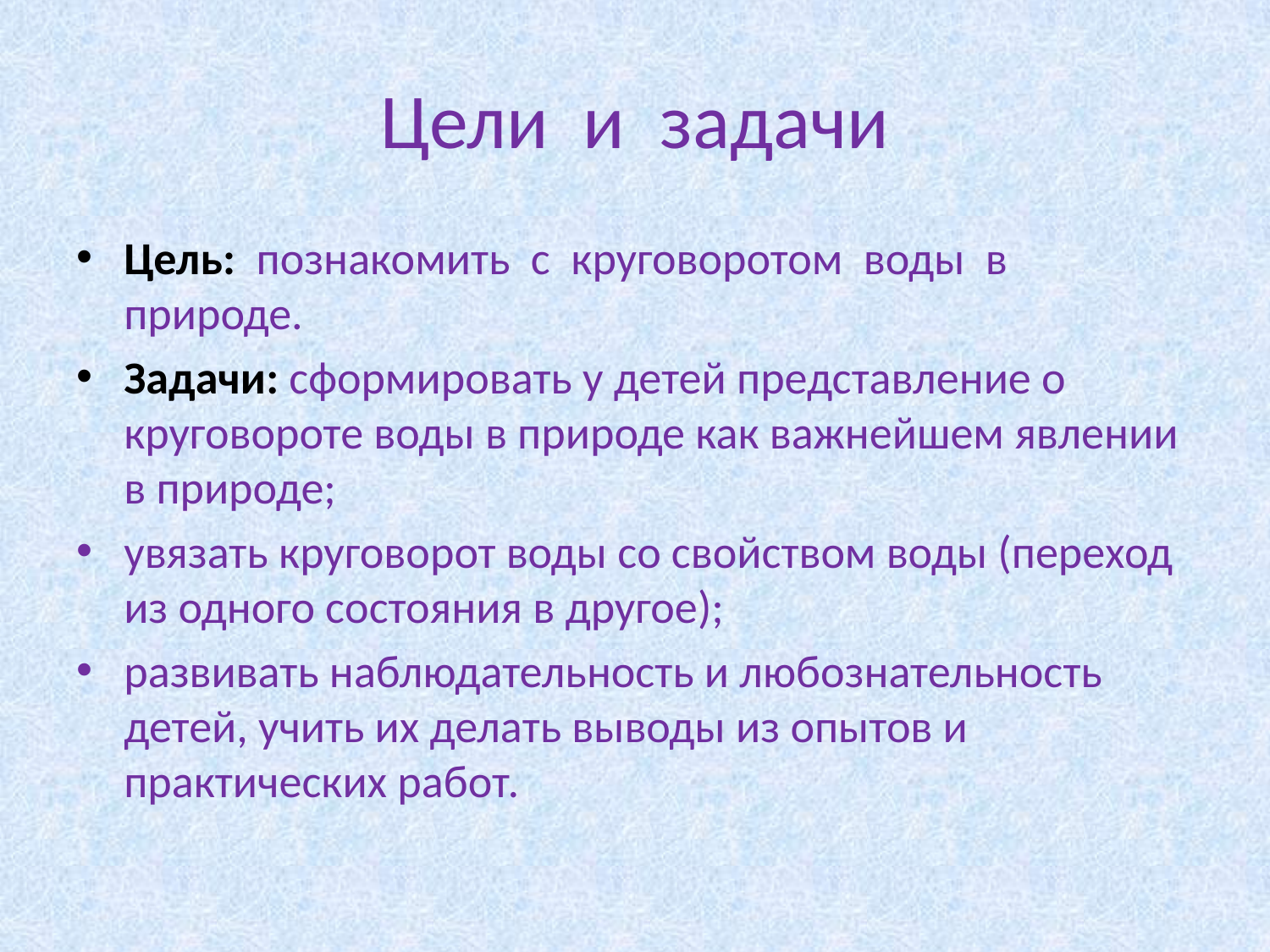

# Цели  и  задачи
Цель:  познакомить  с  круговоротом  воды  в  природе.
Задачи: сформировать у детей представление о круговороте воды в природе как важнейшем явлении в природе;
увязать круговорот воды со свойством воды (переход из одного состояния в другое);
развивать наблюдательность и любознательность детей, учить их делать выводы из опытов и практических работ.